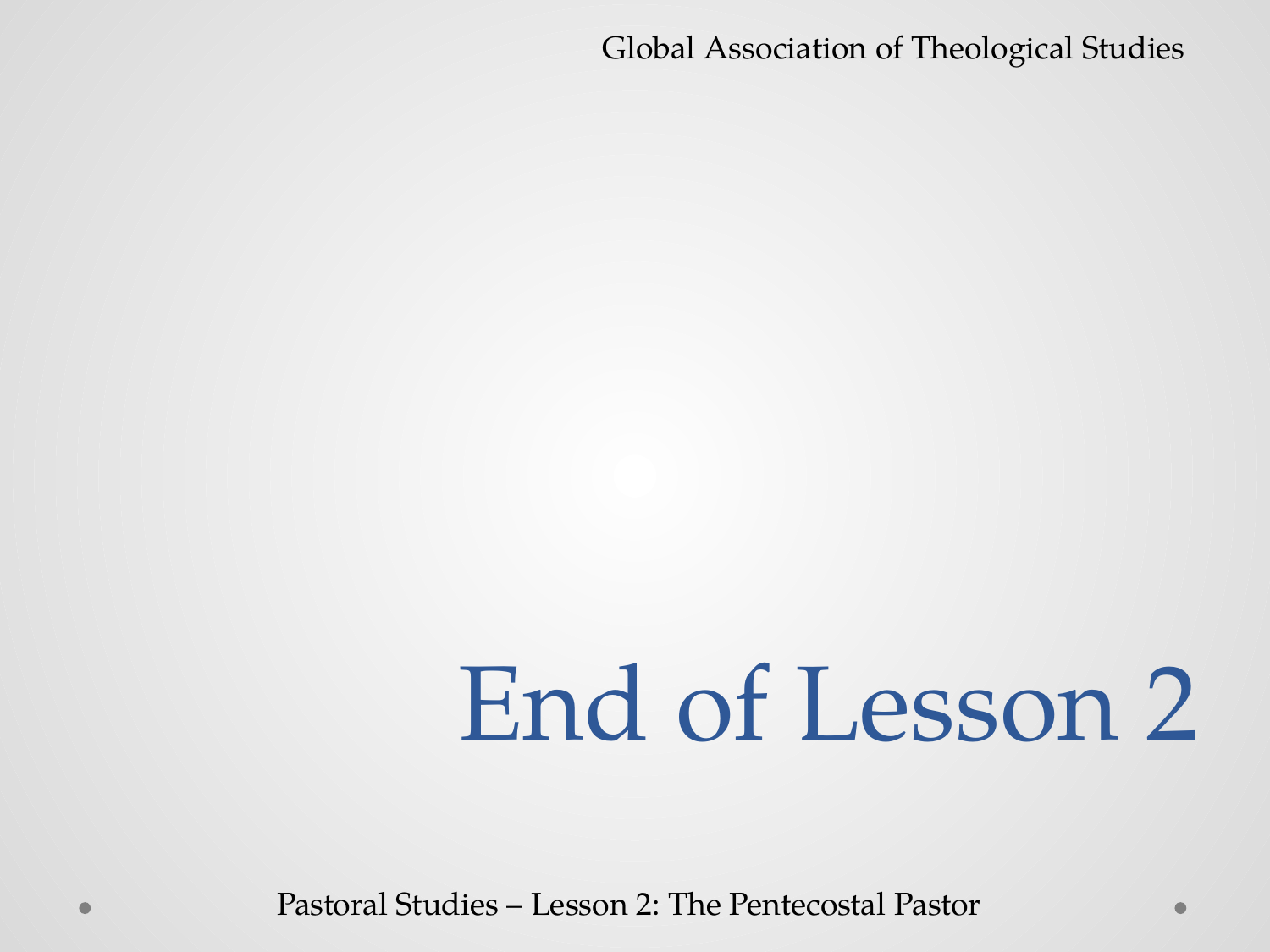

Global Association of Theological Studies
# End of Lesson 2
Pastoral Studies – Lesson 2: The Pentecostal Pastor